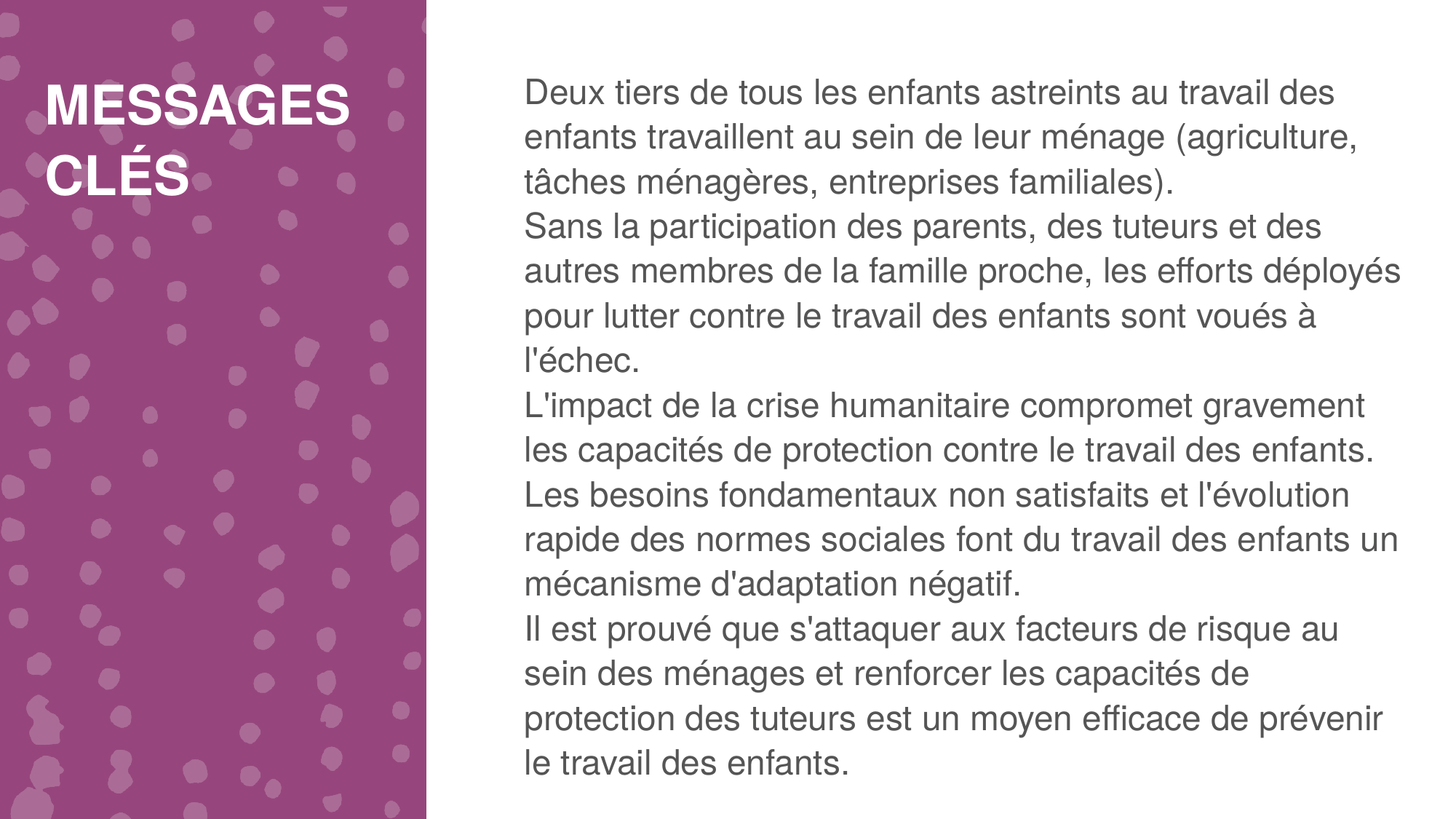

MESSAGES CLÉS
Deux tiers de tous les enfants astreints au travail des enfants travaillent au sein de leur ménage (agriculture, tâches ménagères, entreprises familiales).
Sans la participation des parents, des tuteurs et des autres membres de la famille proche, les efforts déployés pour lutter contre le travail des enfants sont voués à l'échec.
L'impact de la crise humanitaire compromet gravement les capacités de protection contre le travail des enfants. Les besoins fondamentaux non satisfaits et l'évolution rapide des normes sociales font du travail des enfants un mécanisme d'adaptation négatif.
Il est prouvé que s'attaquer aux facteurs de risque au sein des ménages et renforcer les capacités de protection des tuteurs est un moyen efficace de prévenir le travail des enfants.